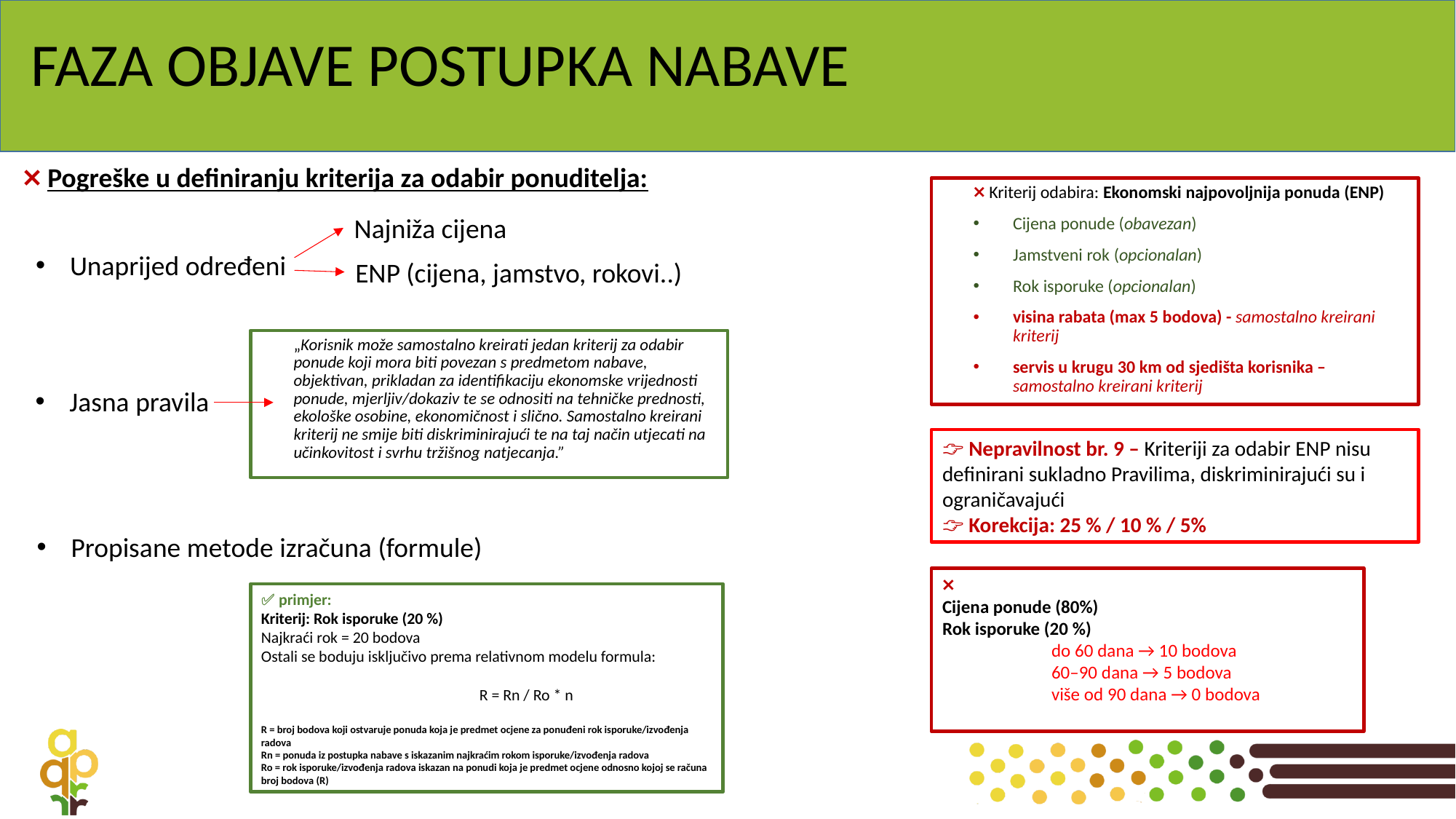

# FAZA OBJAVE POSTUPKA NABAVE
❌ Pogreške u definiranju kriterija za odabir ponuditelja:
❌ Kriterij odabira: Ekonomski najpovoljnija ponuda (ENP)
Cijena ponude (obavezan)
Jamstveni rok (opcionalan)
Rok isporuke (opcionalan)
visina rabata (max 5 bodova) - samostalno kreirani kriterij
servis u krugu 30 km od sjedišta korisnika – samostalno kreirani kriterij

Najniža cijena
Unaprijed određeni

ENP (cijena, jamstvo, rokovi..)
„Korisnik može samostalno kreirati jedan kriterij za odabir ponude koji mora biti povezan s predmetom nabave, objektivan, prikladan za identifikaciju ekonomske vrijednosti ponude, mjerljiv/dokaziv te se odnositi na tehničke prednosti, ekološke osobine, ekonomičnost i slično. Samostalno kreirani kriterij ne smije biti diskriminirajući te na taj način utjecati na učinkovitost i svrhu tržišnog natjecanja.”

Jasna pravila

👉 Nepravilnost br. 9 – Kriteriji za odabir ENP nisu definirani sukladno Pravilima, diskriminirajući su i ograničavajući
👉 Korekcija: 25 % / 10 % / 5%

Propisane metode izračuna (formule)
❌
Cijena ponude (80%)
Rok isporuke (20 %)
	do 60 dana → 10 bodova
	60–90 dana → 5 bodova
	više od 90 dana → 0 bodova

✅ primjer:
Kriterij: Rok isporuke (20 %)
Najkraći rok = 20 bodova
Ostali se boduju isključivo prema relativnom modelu formula:

		R = Rn / Ro * n

R = broj bodova koji ostvaruje ponuda koja je predmet ocjene za ponuđeni rok isporuke/izvođenja radova
Rn = ponuda iz postupka nabave s iskazanim najkraćim rokom isporuke/izvođenja radova
Ro = rok isporuke/izvođenja radova iskazan na ponudi koja je predmet ocjene odnosno kojoj se računa broj bodova (R)